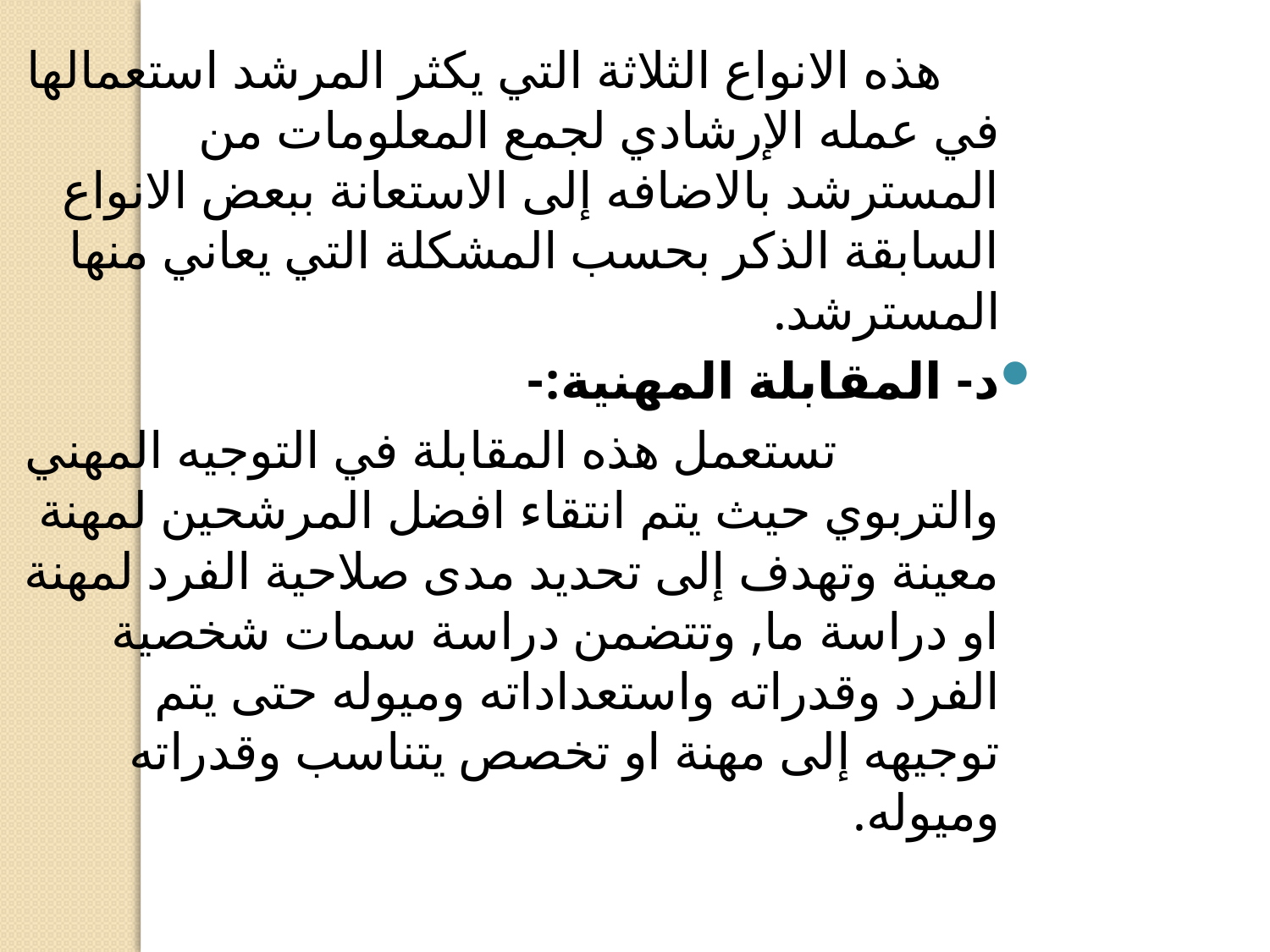

هذه الانواع الثلاثة التي يكثر المرشد استعمالها في عمله الإرشادي لجمع المعلومات من المسترشد بالاضافه إلى الاستعانة ببعض الانواع السابقة الذكر بحسب المشكلة التي يعاني منها المسترشد.
د- المقابلة المهنية:-
               تستعمل هذه المقابلة في التوجيه المهني والتربوي حيث يتم انتقاء افضل المرشحين لمهنة معينة وتهدف إلى تحديد مدى صلاحية الفرد لمهنة او دراسة ما, وتتضمن دراسة سمات شخصية الفرد وقدراته واستعداداته وميوله حتى يتم توجيهه إلى مهنة او تخصص يتناسب وقدراته وميوله.